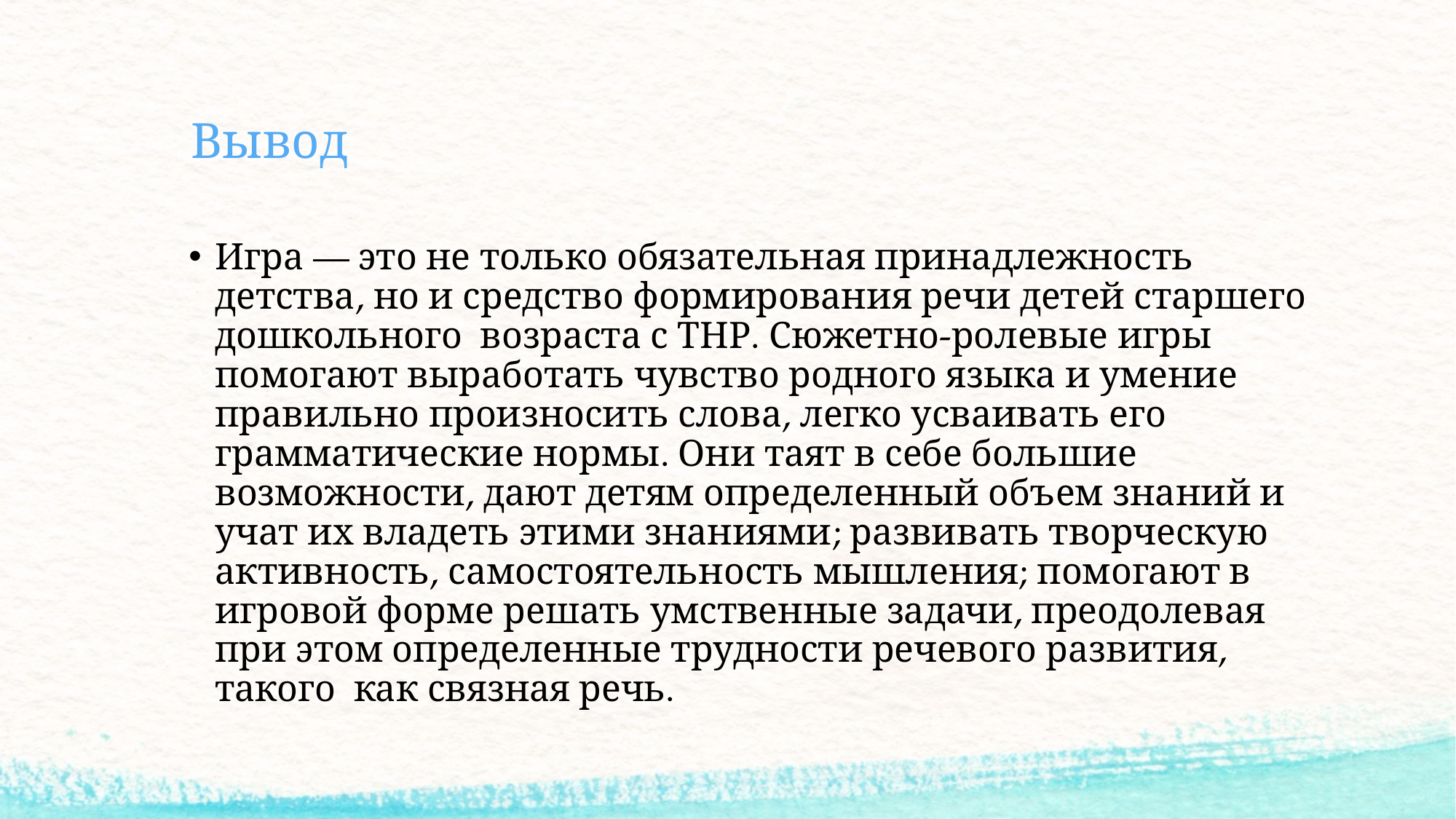

# Вывод
Игра — это не только обязательная принадлежность детства, но и средство формирования речи детей старшего дошкольного  возраста с ТНР. Сюжетно-ролевые игры помогают выработать чувство родного языка и умение правильно произносить слова, легко усваивать его грамматические нормы. Они таят в себе большие возможности, дают детям определенный объем знаний и учат их владеть этими знаниями; развивать творческую активность, самостоятельность мышления; помогают в игровой форме решать умственные задачи, преодолевая при этом определенные трудности речевого развития, такого  как связная речь.